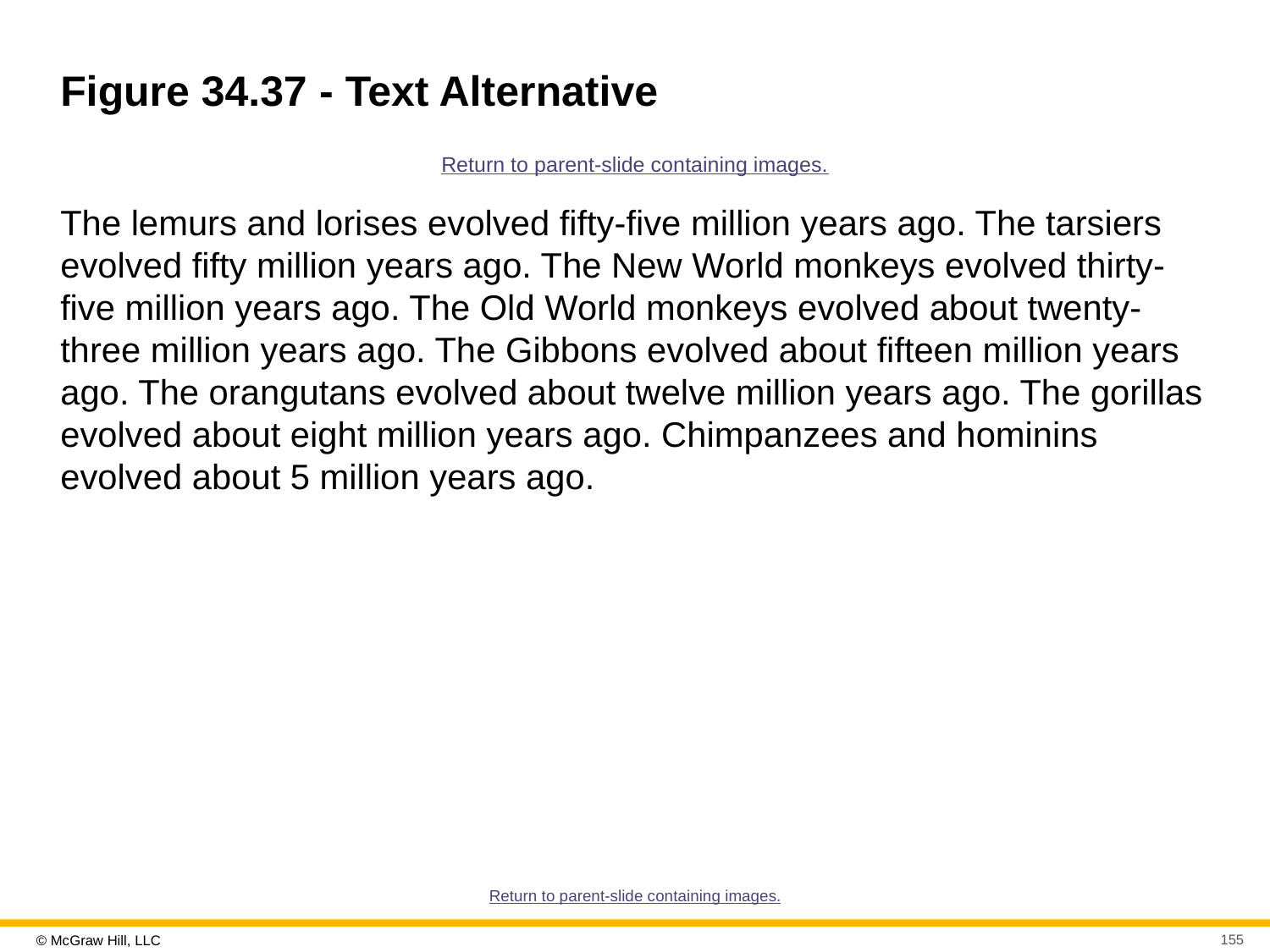

# Figure 34.37 - Text Alternative
Return to parent-slide containing images.
The lemurs and lorises evolved fifty-five million years ago. The tarsiers evolved fifty million years ago. The New World monkeys evolved thirty-five million years ago. The Old World monkeys evolved about twenty-three million years ago. The Gibbons evolved about fifteen million years ago. The orangutans evolved about twelve million years ago. The gorillas evolved about eight million years ago. Chimpanzees and hominins evolved about 5 million years ago.
Return to parent-slide containing images.
155